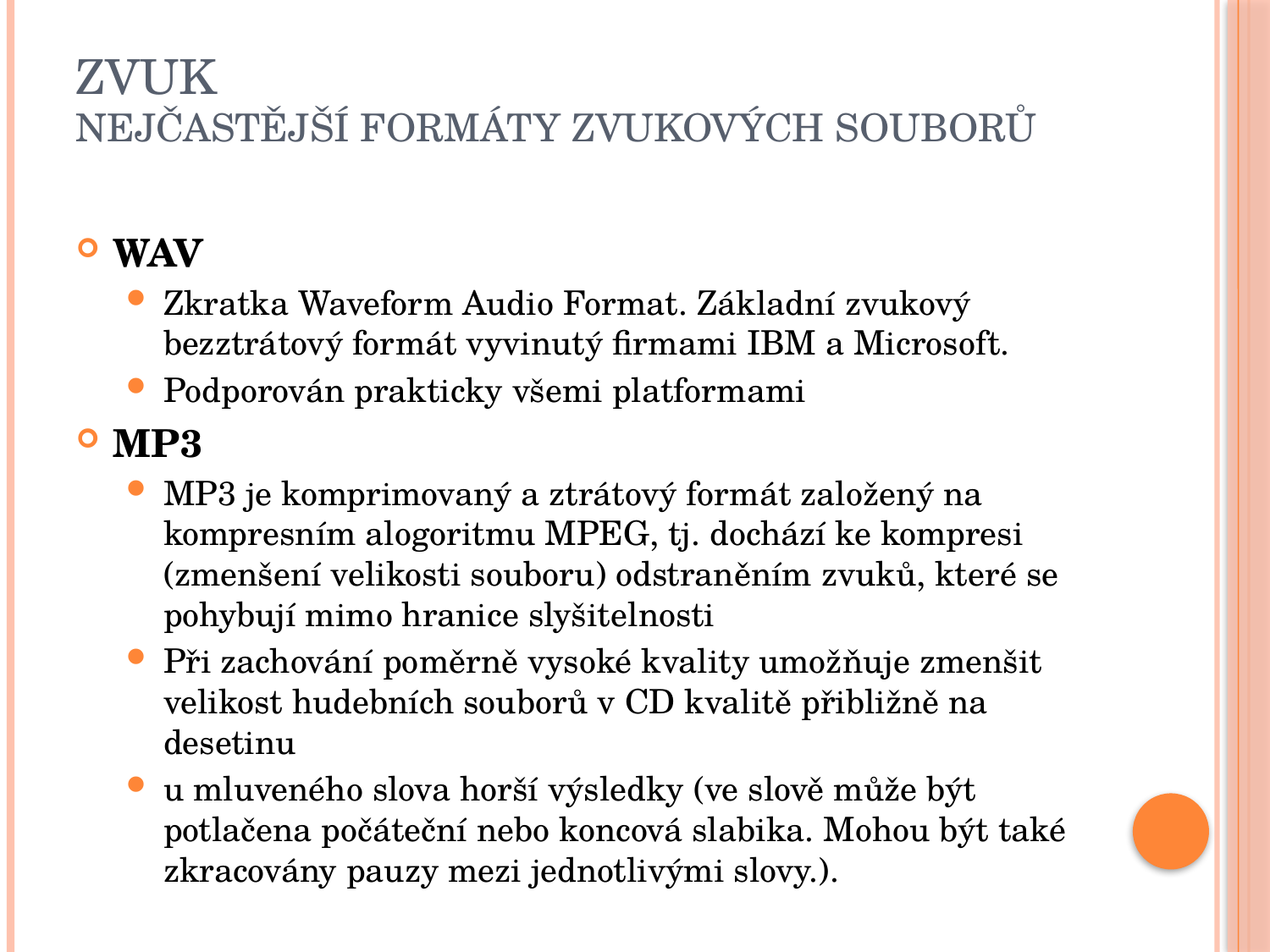

# ZVUK nejčastější formáty zvukových souborů
WAV
Zkratka Waveform Audio Format. Základní zvukový bezztrátový formát vyvinutý firmami IBM a Microsoft.
Podporován prakticky všemi platformami
MP3
MP3 je komprimovaný a ztrátový formát založený na kompresním alogoritmu MPEG, tj. dochází ke kompresi (zmenšení velikosti souboru) odstraněním zvuků, které se pohybují mimo hranice slyšitelnosti
Při zachování poměrně vysoké kvality umožňuje zmenšit velikost hudebních souborů v CD kvalitě přibližně na desetinu
u mluveného slova horší výsledky (ve slově může být potlačena počáteční nebo koncová slabika. Mohou být také zkracovány pauzy mezi jednotlivými slovy.).